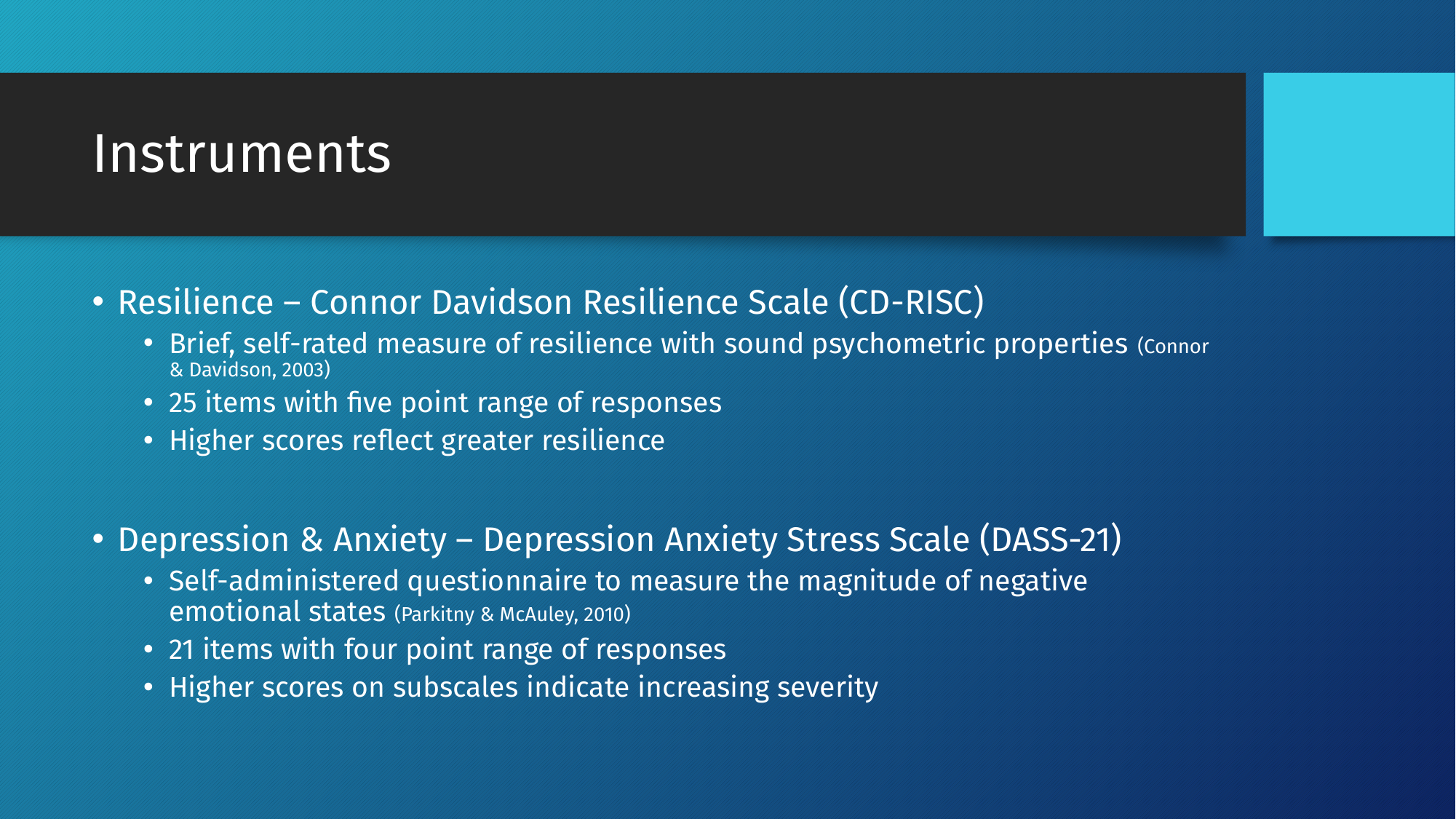

# Instruments
Resilience – Connor Davidson Resilience Scale (CD-RISC)
Brief, self-rated measure of resilience with sound psychometric properties (Connor & Davidson, 2003)
25 items with five point range of responses
Higher scores reflect greater resilience

Depression & Anxiety – Depression Anxiety Stress Scale (DASS-21)
Self-administered questionnaire to measure the magnitude of negative emotional states (Parkitny & McAuley, 2010)
21 items with four point range of responses
Higher scores on subscales indicate increasing severity